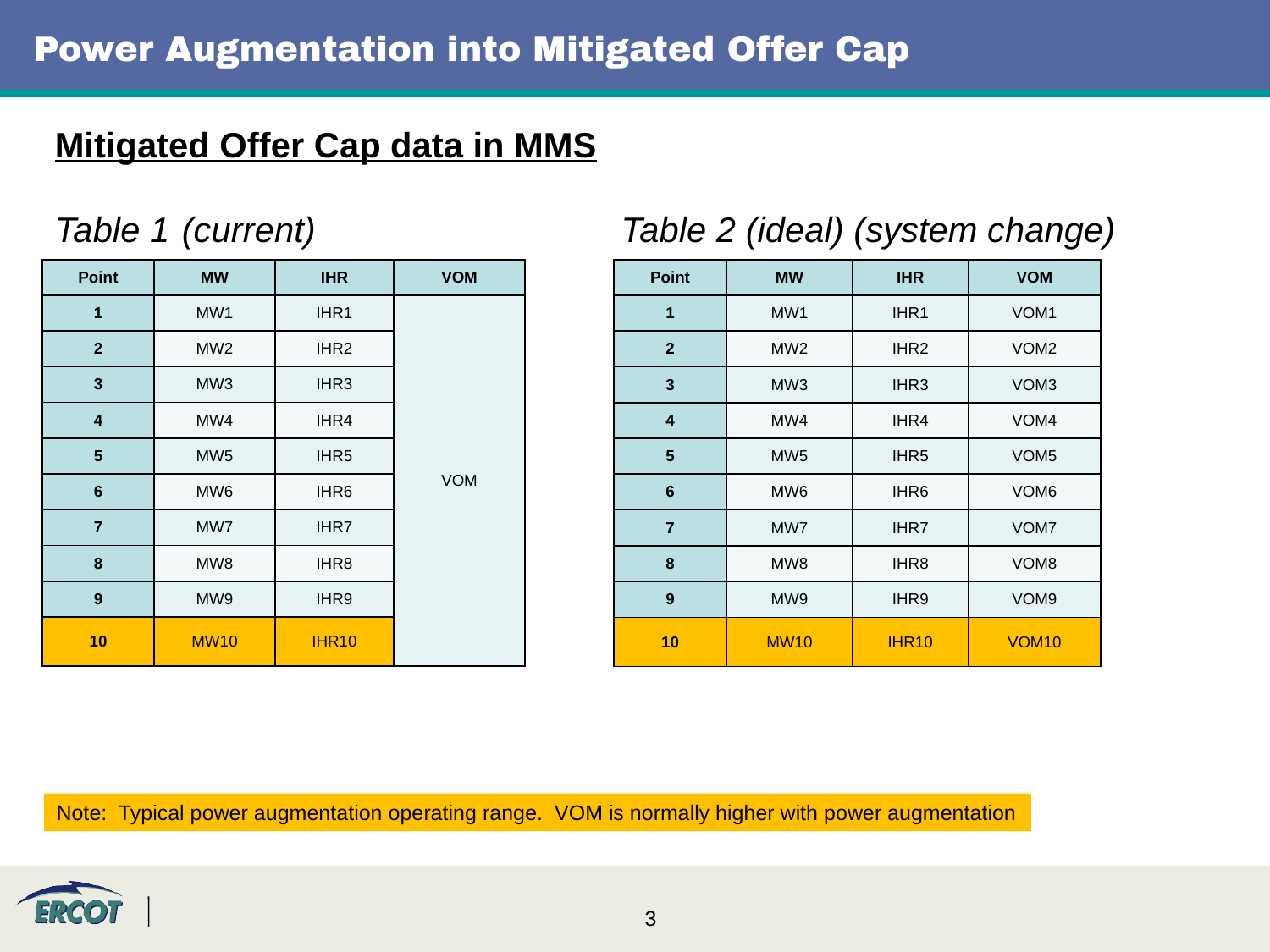

# Power Augmentation into Mitigated Offer Cap
Mitigated Offer Cap data in MMS

Table 1	(current)		      Table 2 (ideal) (system change)

| Point | MW | IHR | VOM |
| --- | --- | --- | --- |
| 1 | MW1 | IHR1 | VOM1 |
| 2 | MW2 | IHR2 | VOM2 |
| 3 | MW3 | IHR3 | VOM3 |
| 4 | MW4 | IHR4 | VOM4 |
| 5 | MW5 | IHR5 | VOM5 |
| 6 | MW6 | IHR6 | VOM6 |
| 7 | MW7 | IHR7 | VOM7 |
| 8 | MW8 | IHR8 | VOM8 |
| 9 | MW9 | IHR9 | VOM9 |
| 10 | MW10 | IHR10 | VOM10 |
| Point | MW | IHR | VOM |
| --- | --- | --- | --- |
| 1 | MW1 | IHR1 | VOM |
| 2 | MW2 | IHR2 |  |
| 3 | MW3 | IHR3 |  |
| 4 | MW4 | IHR4 |  |
| 5 | MW5 | IHR5 |  |
| 6 | MW6 | IHR6 |  |
| 7 | MW7 | IHR7 |  |
| 8 | MW8 | IHR8 |  |
| 9 | MW9 | IHR9 |  |
| 10 | MW10 | IHR10 |  |
Note:  Typical power augmentation operating range.  VOM is normally higher with power augmentation